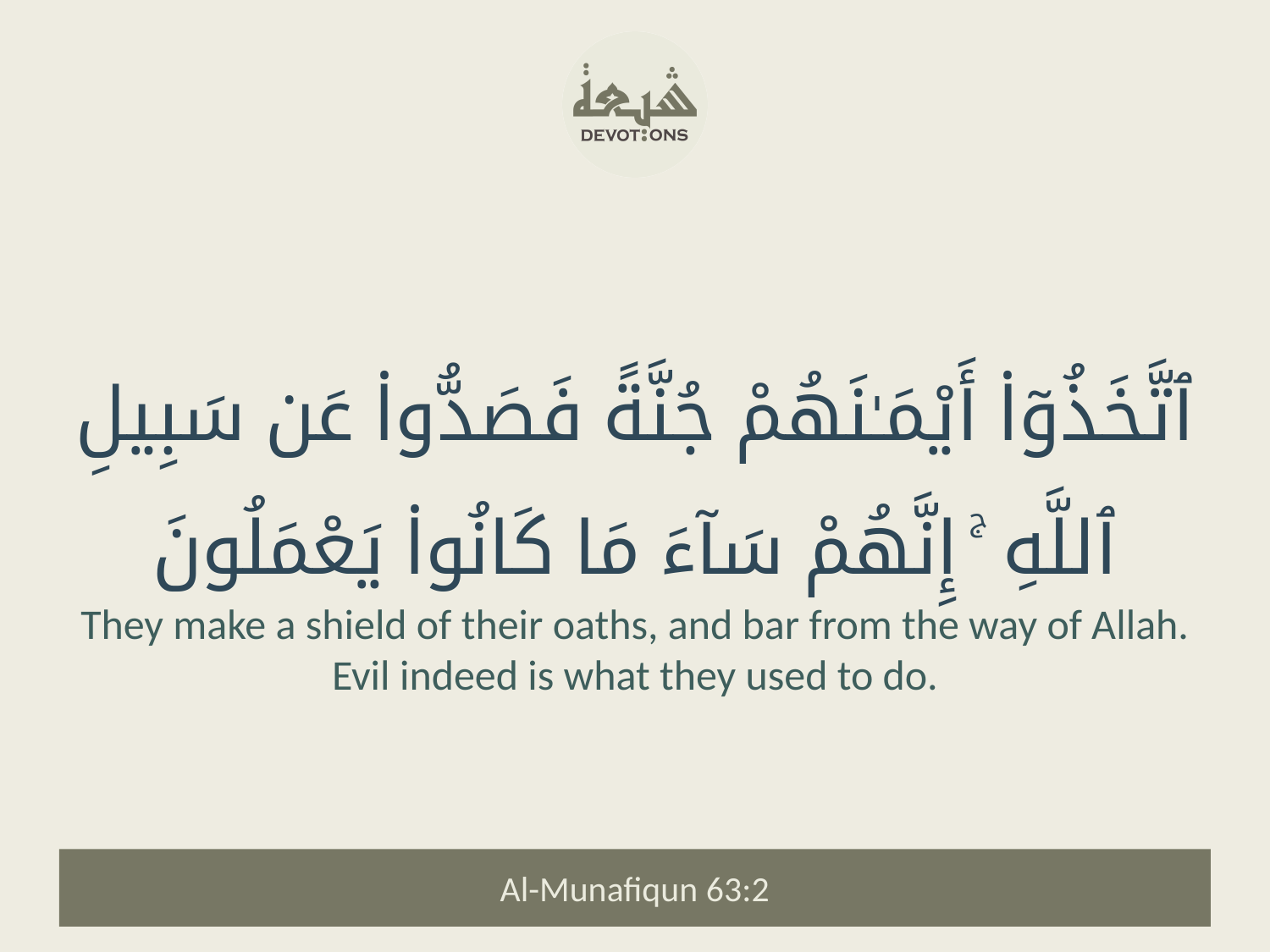

ٱتَّخَذُوٓا۟ أَيْمَـٰنَهُمْ جُنَّةً فَصَدُّوا۟ عَن سَبِيلِ ٱللَّهِ ۚ إِنَّهُمْ سَآءَ مَا كَانُوا۟ يَعْمَلُونَ
They make a shield of their oaths, and bar from the way of Allah. Evil indeed is what they used to do.
Al-Munafiqun 63:2